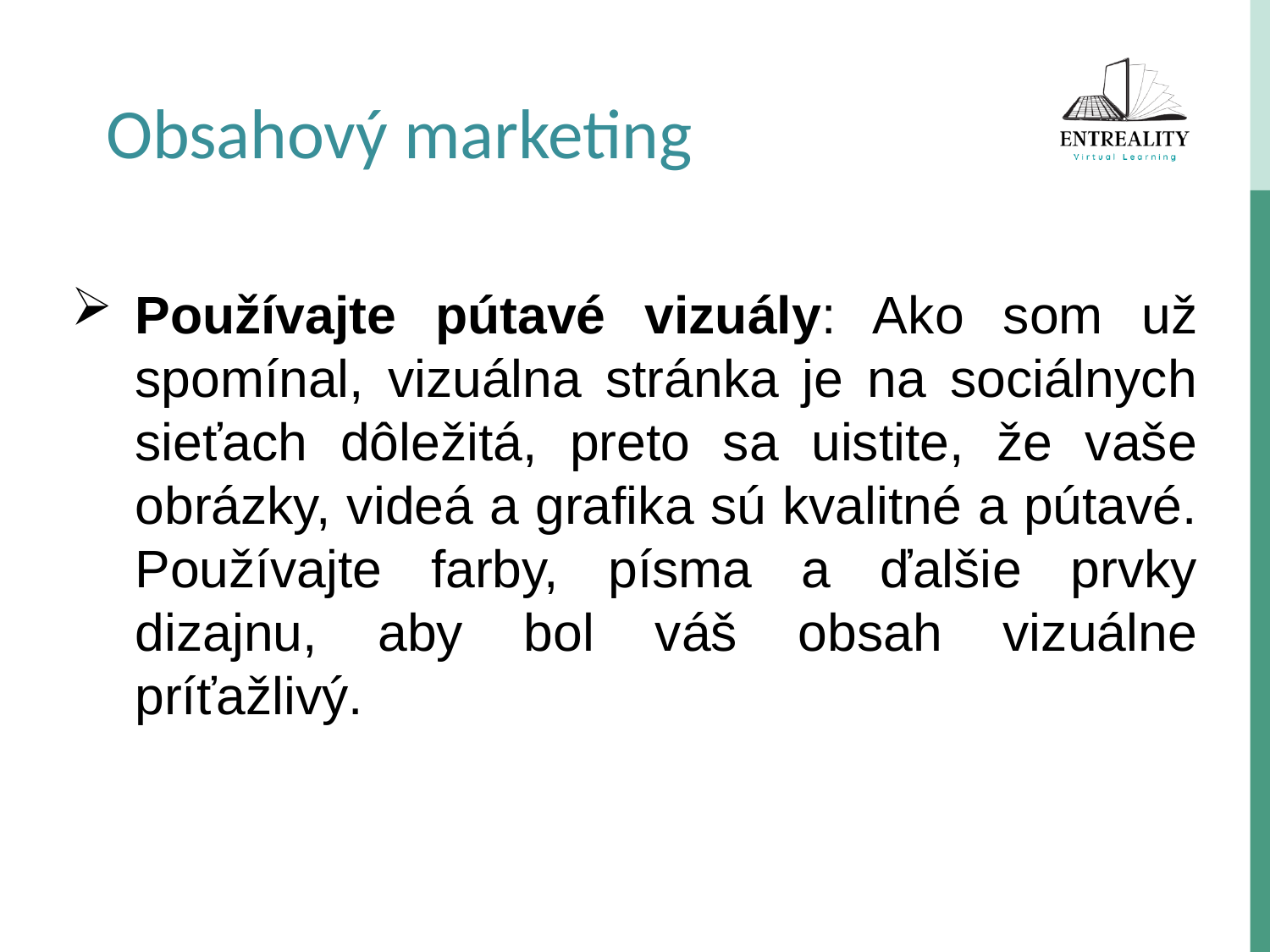

Obsahový marketing

Používajte pútavé vizuály: Ako som už spomínal, vizuálna stránka je na sociálnych sieťach dôležitá, preto sa uistite, že vaše obrázky, videá a grafika sú kvalitné a pútavé. Používajte farby, písma a ďalšie prvky dizajnu, aby bol váš obsah vizuálne príťažlivý.